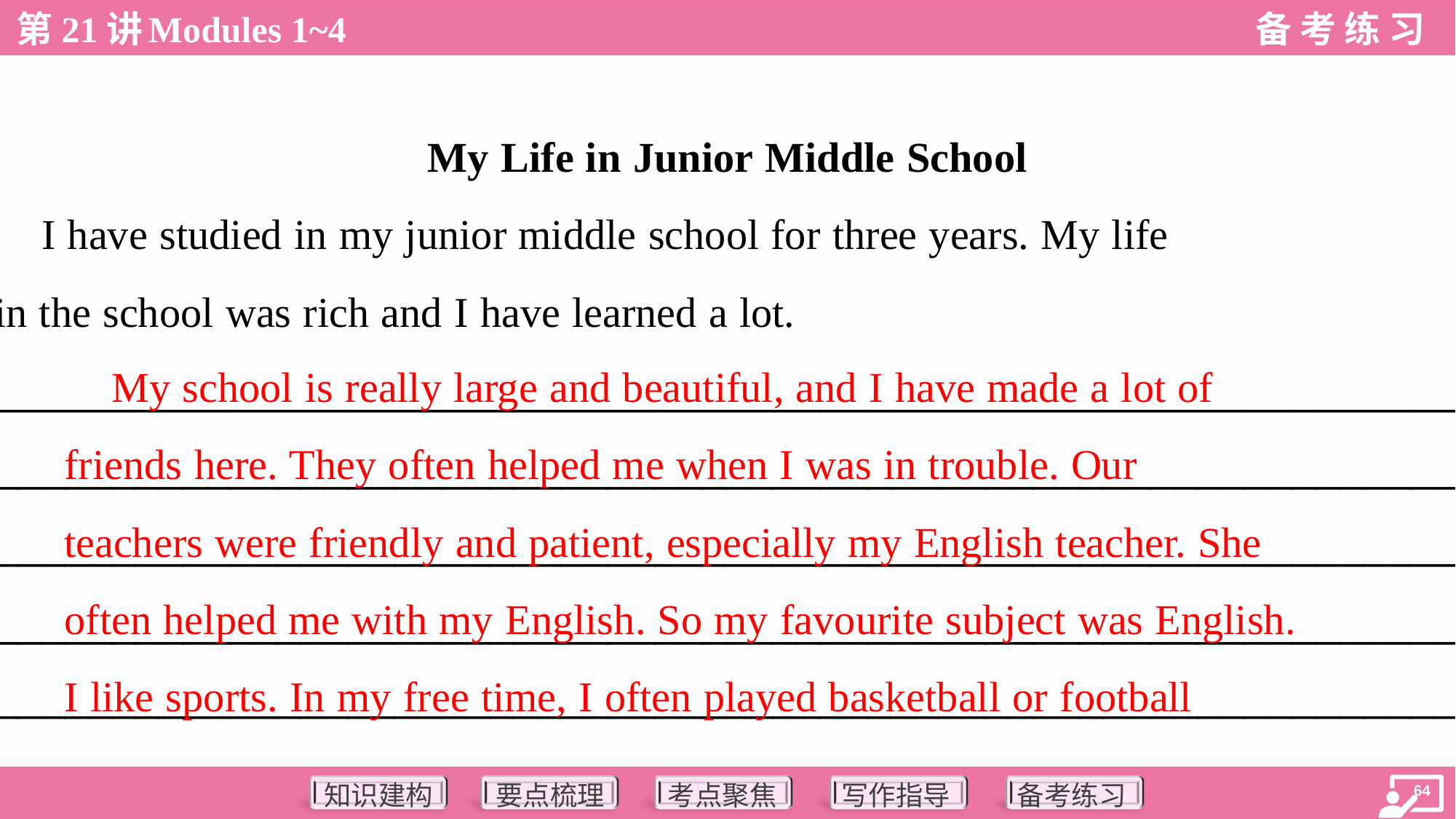

My Life in Junior Middle School
    I have studied in my junior middle school for three years. My life
in the school was rich and I have learned a lot.
______________________________________________________________
______________________________________________________________
______________________________________________________________
______________________________________________________________
______________________________________________________________
    My school is really large and beautiful, and I have made a lot of
friends here. They often helped me when I was in trouble. Our
teachers were friendly and patient, especially my English teacher. She
often helped me with my English. So my favourite subject was English.
I like sports. In my free time, I often played basketball or football